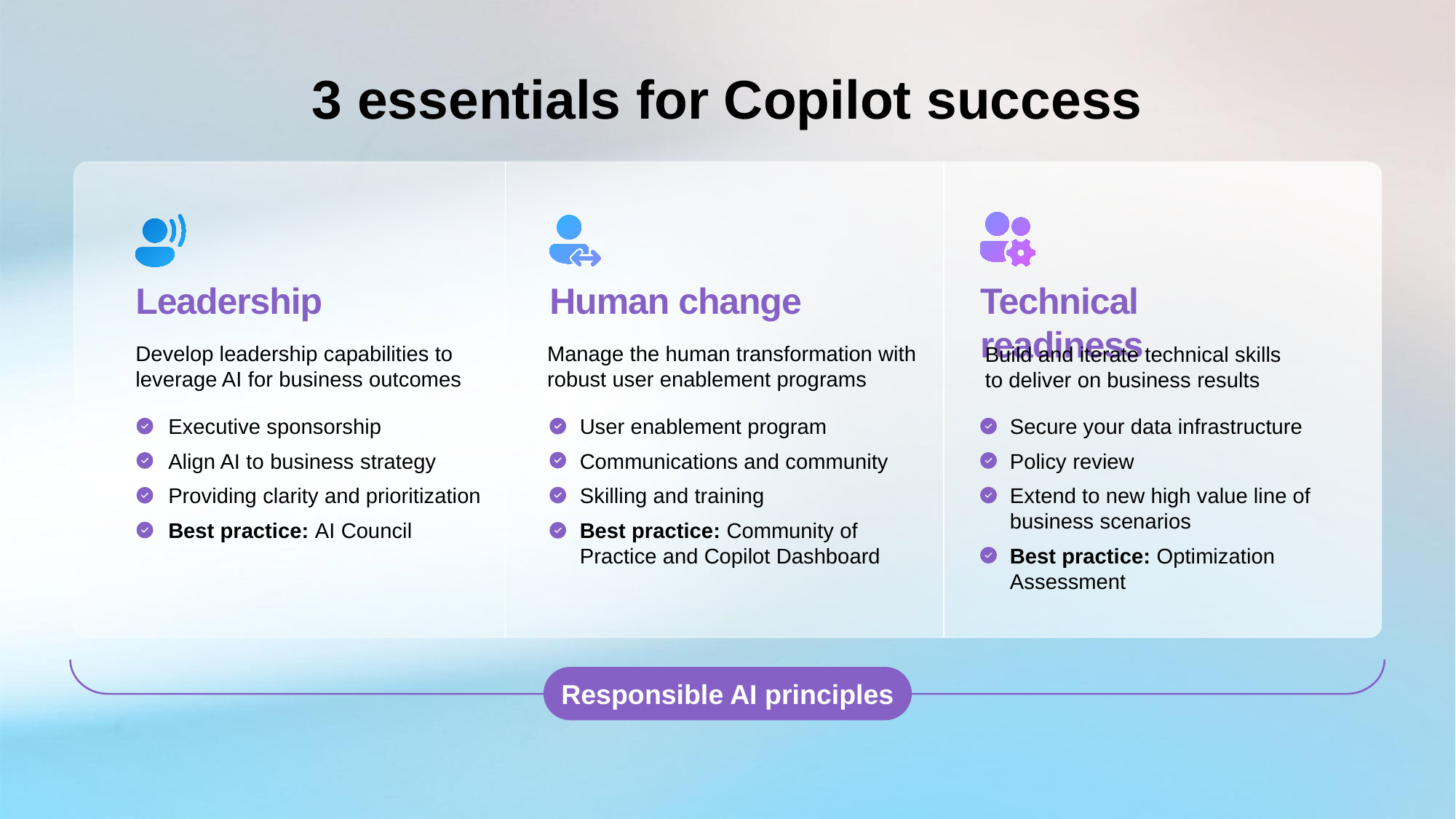

# 3 essentials for Copilot success

Leadership
Technical readiness
Human change
Develop leadership capabilities to leverage AI for business outcomes
Manage the human transformation with robust user enablement programs
Build and iterate technical skills to deliver on business results
Executive sponsorship
Align AI to business strategy
Providing clarity and prioritization
Best practice: AI Council
User enablement program
Communications and community
Skilling and training
Best practice: Community of Practice and Copilot Dashboard
Secure your data infrastructure
Policy review
Extend to new high value line of business scenarios
Best practice: Optimization Assessment

Responsible AI principles